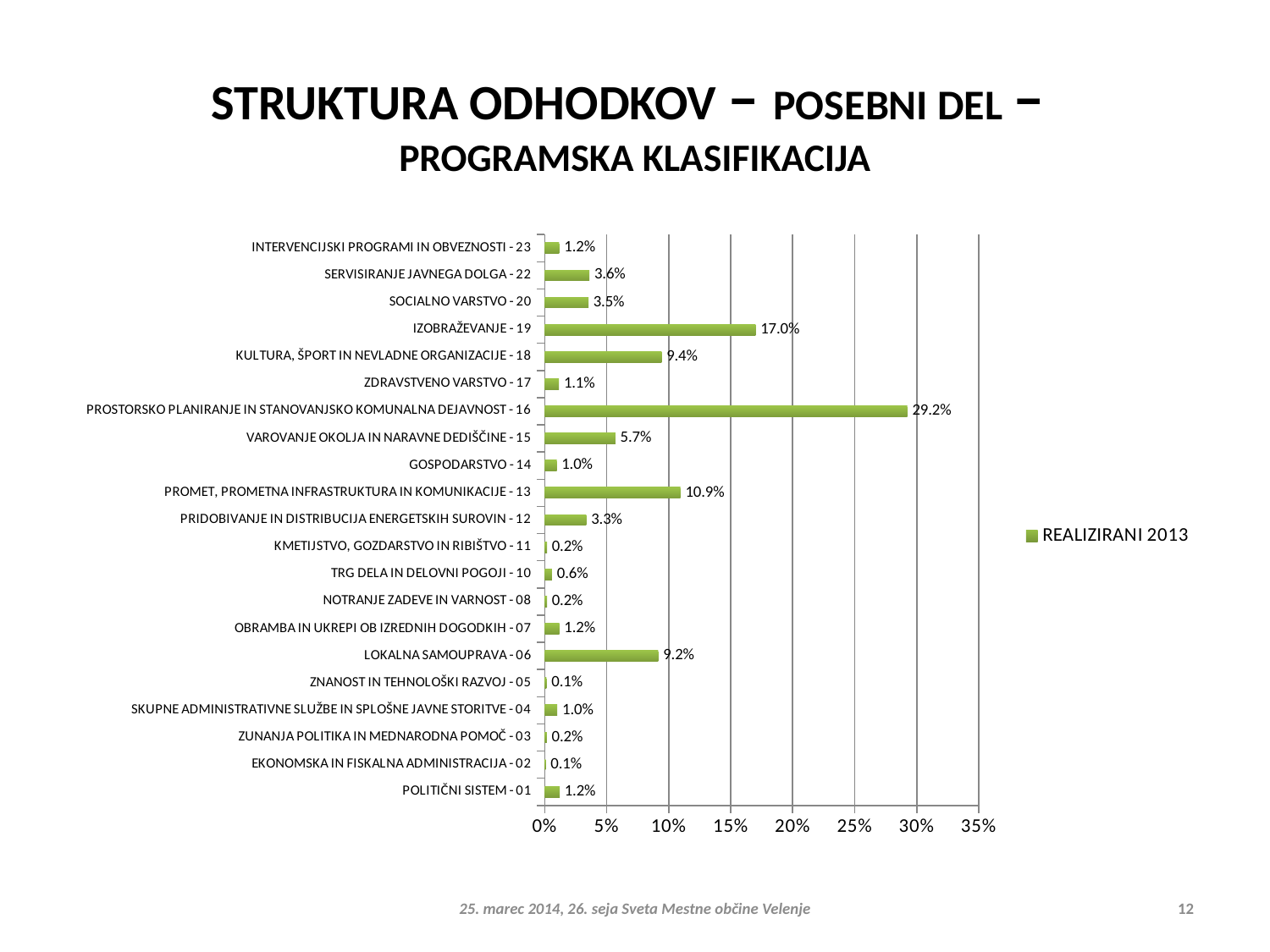

# STRUKTURA ODHODKOV – POSEBNI DEL – PROGRAMSKA KLASIFIKACIJA

### Chart

| Category | REALIZIRANI 2013 |
|---|---|
| POLITIČNI SISTEM - 01 | 0.01209916895397747 |
| EKONOMSKA IN FISKALNA ADMINISTRACIJA - 02 | 0.0007402121783145612 |
| ZUNANJA POLITIKA IN MEDNARODNA POMOČ - 03 | 0.001654195029738142 |
| SKUPNE ADMINISTRATIVNE SLUŽBE IN SPLOŠNE JAVNE STORITVE - 04 | 0.010170055994310456 |
| ZNANOST IN TEHNOLOŠKI RAZVOJ - 05 | 0.0014528848899261915 |
| LOKALNA SAMOUPRAVA - 06 | 0.09158157777943467 |
| OBRAMBA IN UKREPI OB IZREDNIH DOGODKIH - 07 | 0.011790256090935959 |
| NOTRANJE ZADEVE IN VARNOST - 08 | 0.0018300376041442822 |
| TRG DELA IN DELOVNI POGOJI - 10 | 0.005859476265068907 |
| KMETIJSTVO, GOZDARSTVO IN RIBIŠTVO - 11 | 0.0018385440623291621 |
| PRIDOBIVANJE IN DISTRIBUCIJA ENERGETSKIH SUROVIN - 12 | 0.03346121407997192 |
| PROMET, PROMETNA INFRASTRUKTURA IN KOMUNIKACIJE - 13 | 0.10948181015796442 |
| GOSPODARSTVO - 14 | 0.009685326345273209 |
| VAROVANJE OKOLJA IN NARAVNE DEDIŠČINE - 15 | 0.05702205388661019 |
| PROSTORSKO PLANIRANJE IN STANOVANJSKO KOMUNALNA DEJAVNOST - 16 | 0.2923630342685872 |
| ZDRAVSTVENO VARSTVO - 17 | 0.011483565910077622 |
| KULTURA, ŠPORT IN NEVLADNE ORGANIZACIJE - 18 | 0.09430397500137104 |
| IZOBRAŽEVANJE - 19 | 0.17013192584544723 |
| SOCIALNO VARSTVO - 20 | 0.035282265003910566 |
| SERVISIRANJE JAVNEGA DOLGA - 22 | 0.03607786395025968 |
| INTERVENCIJSKI PROGRAMI IN OBVEZNOSTI - 23 | 0.011690556702347062 |
25. marec 2014, 26. seja Sveta Mestne občine Velenje

12